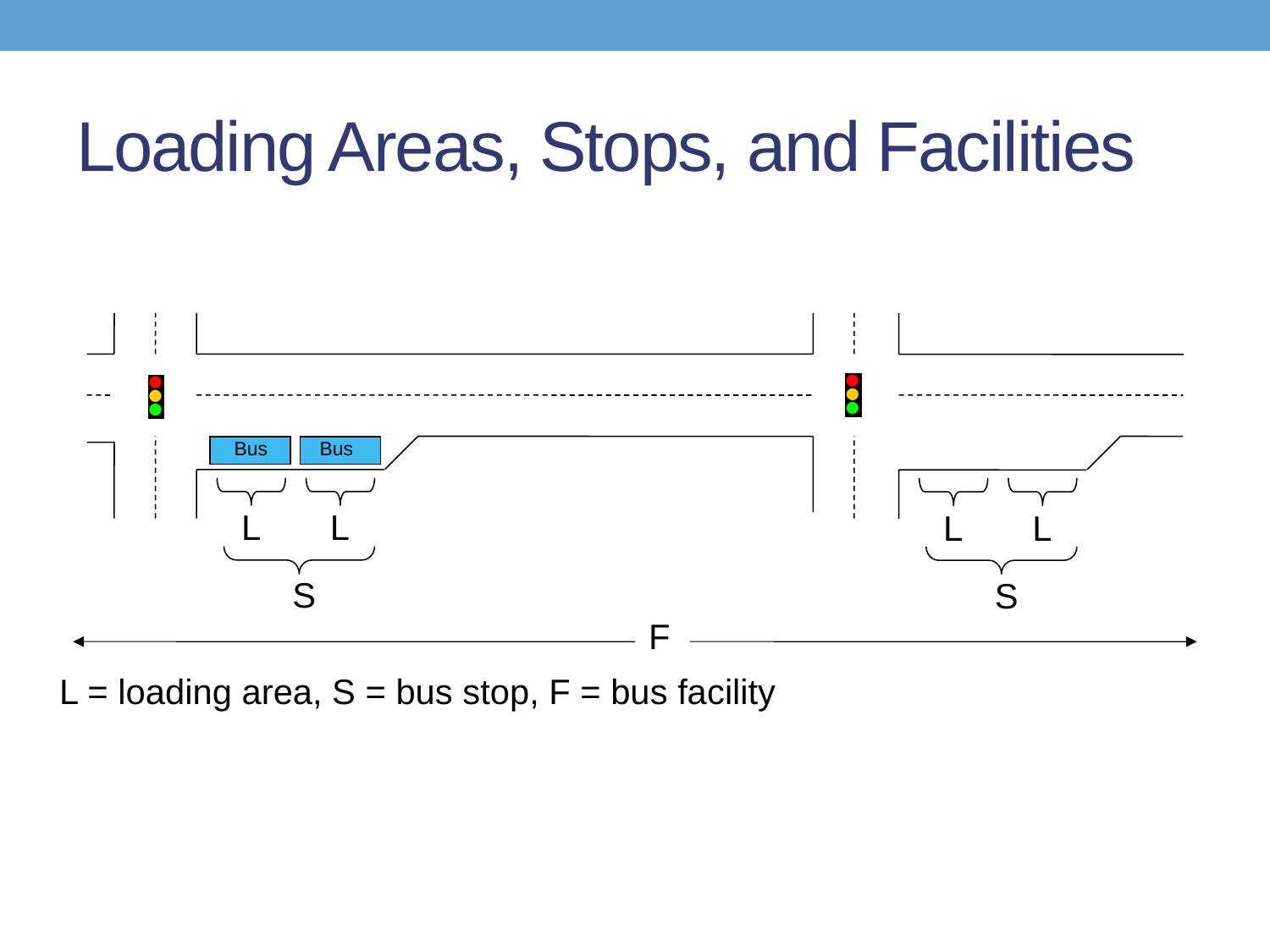

# Loading Areas, Stops, and Facilities

Bus

Bus

L

L

L

L

S
S
F

L = loading area, S = bus stop, F = bus facility